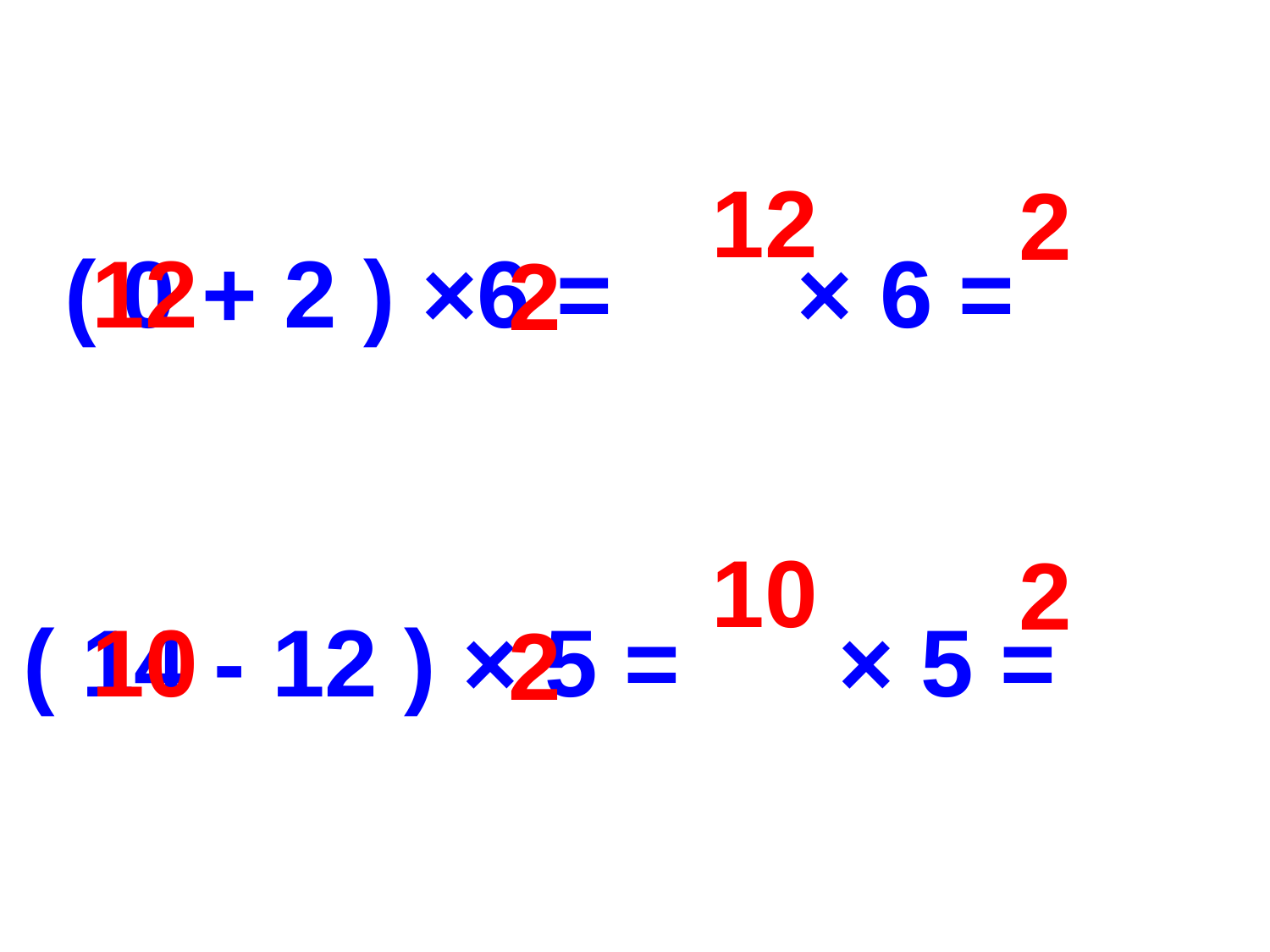

12
2
( 0 + 2 ) ×6 =       × 6 =
12
2
10
2
( 14 - 12 ) × 5 =      × 5 =
10
2